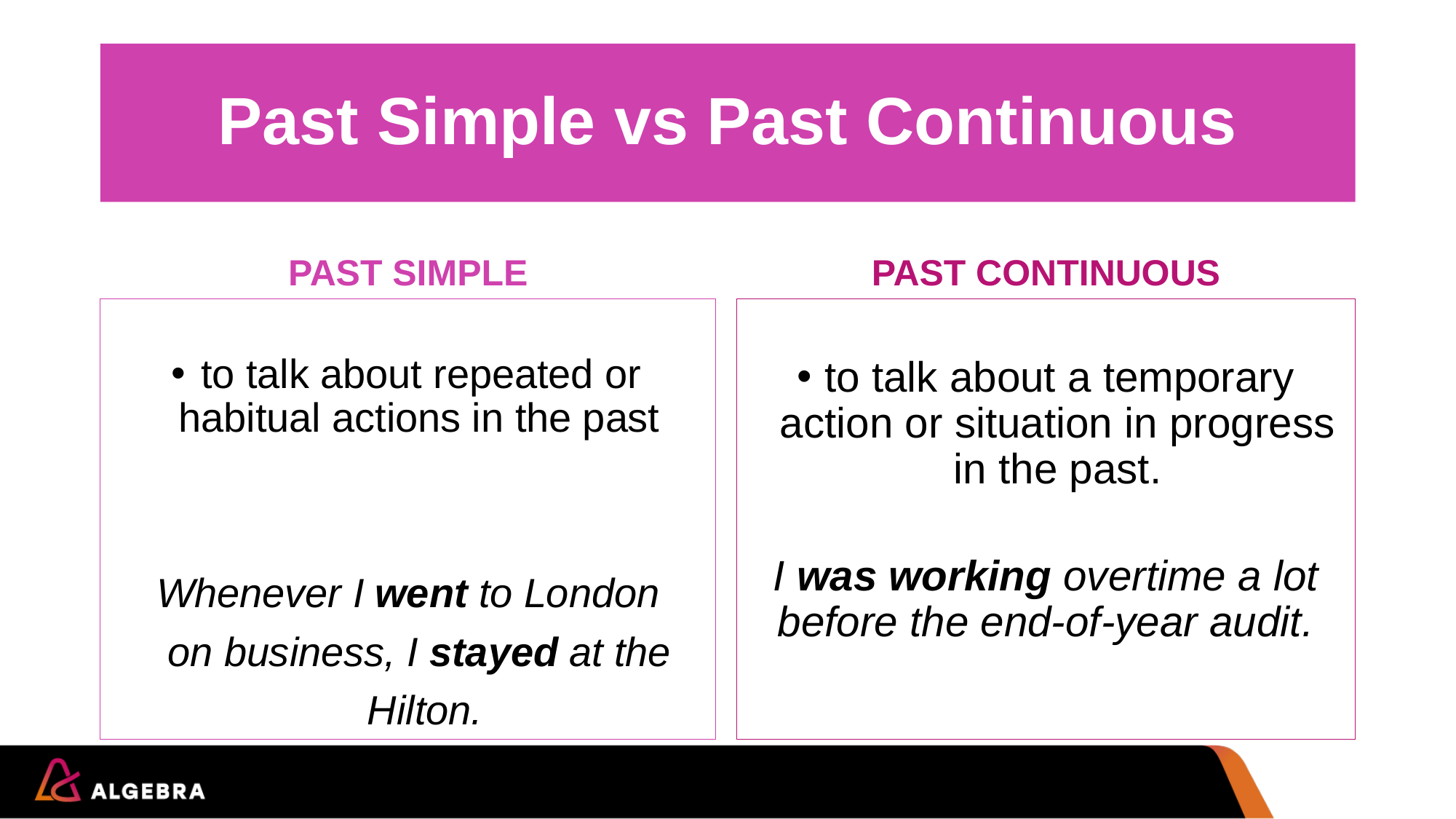

# Past Simple vs Past Continuous
PAST SIMPLE
PAST CONTINUOUS

to talk about repeated or
  habitual actions in the past

Whenever I went to London
  on business, I stayed at the
   Hilton.

to talk about a temporary
  action or situation in progress
  in the past.

I was working overtime a lot before the end-of-year audit.